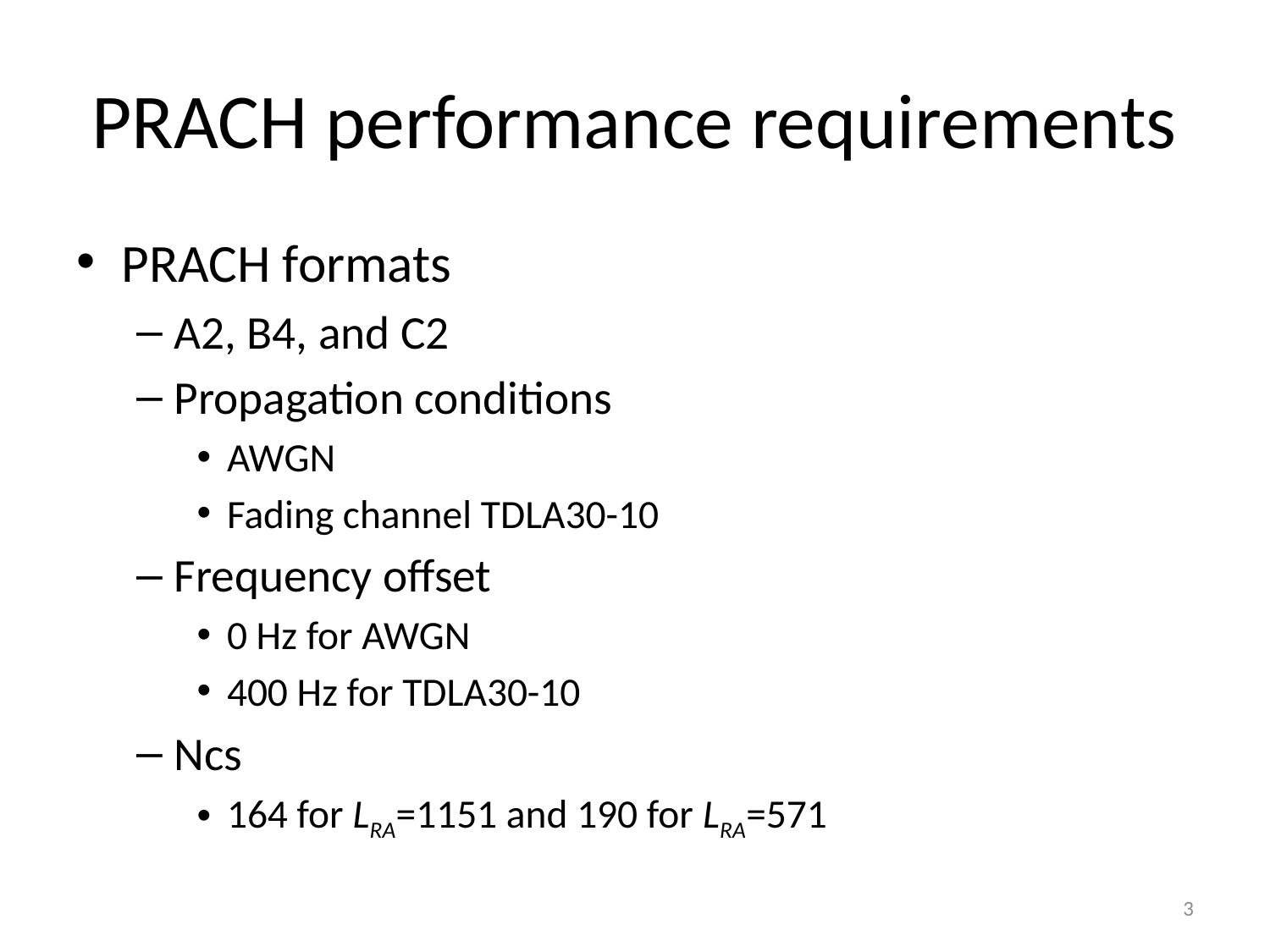

# PRACH performance requirements
PRACH formats
A2, B4, and C2
Propagation conditions
AWGN
Fading channel TDLA30-10
Frequency offset
0 Hz for AWGN
400 Hz for TDLA30-10
Ncs
164 for LRA=1151 and 190 for LRA=571
3